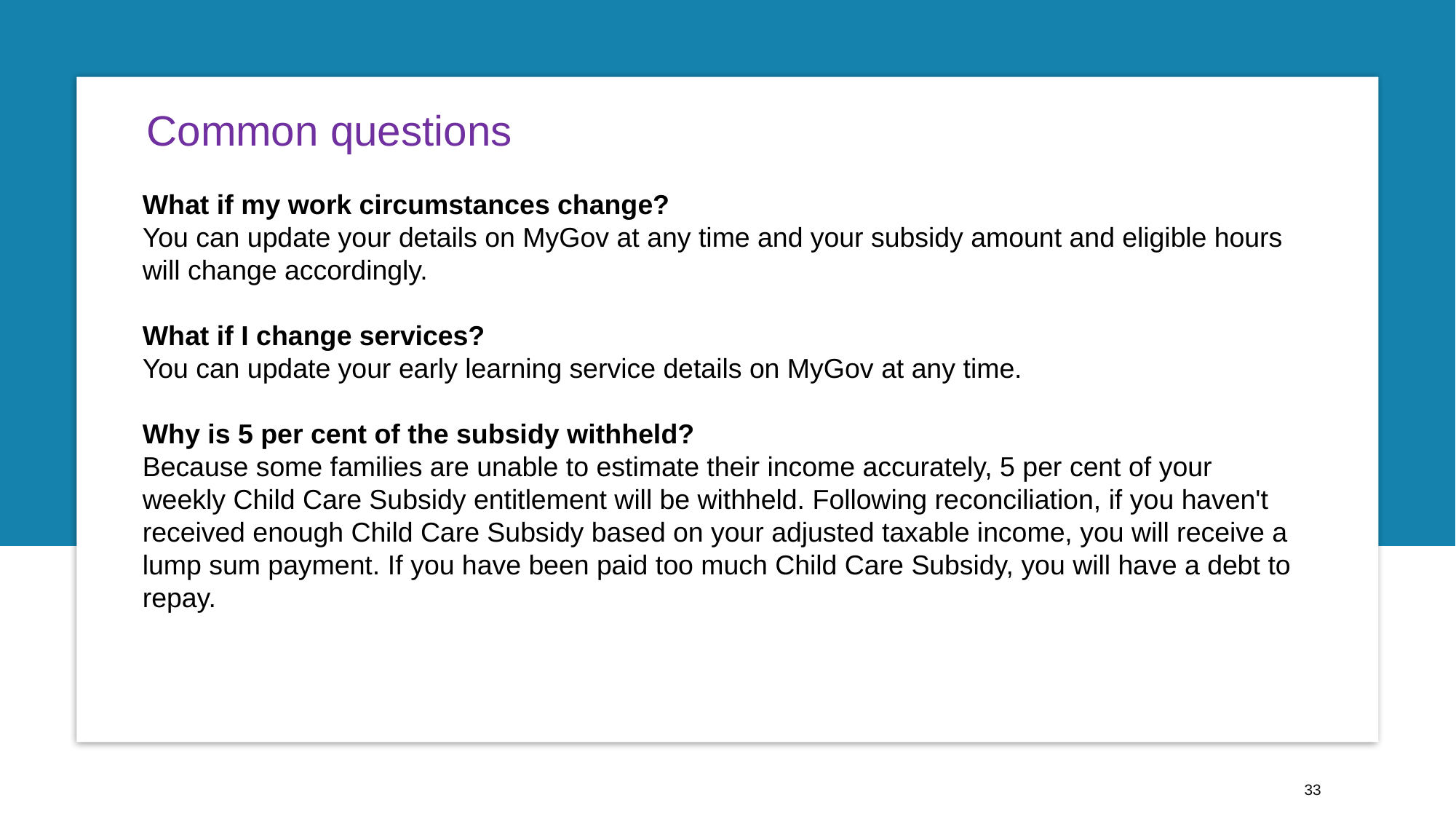

Common questions
What if my work circumstances change?
You can update your details on MyGov at any time and your subsidy amount and eligible hours will change accordingly.

What if I change services?
You can update your early learning service details on MyGov at any time.

Why is 5 per cent of the subsidy withheld?
Because some families are unable to estimate their income accurately, 5 per cent of your weekly Child Care Subsidy entitlement will be withheld. Following reconciliation, if you haven't received enough Child Care Subsidy based on your adjusted taxable income, you will receive a lump sum payment. If you have been paid too much Child Care Subsidy, you will have a debt to repay.

33